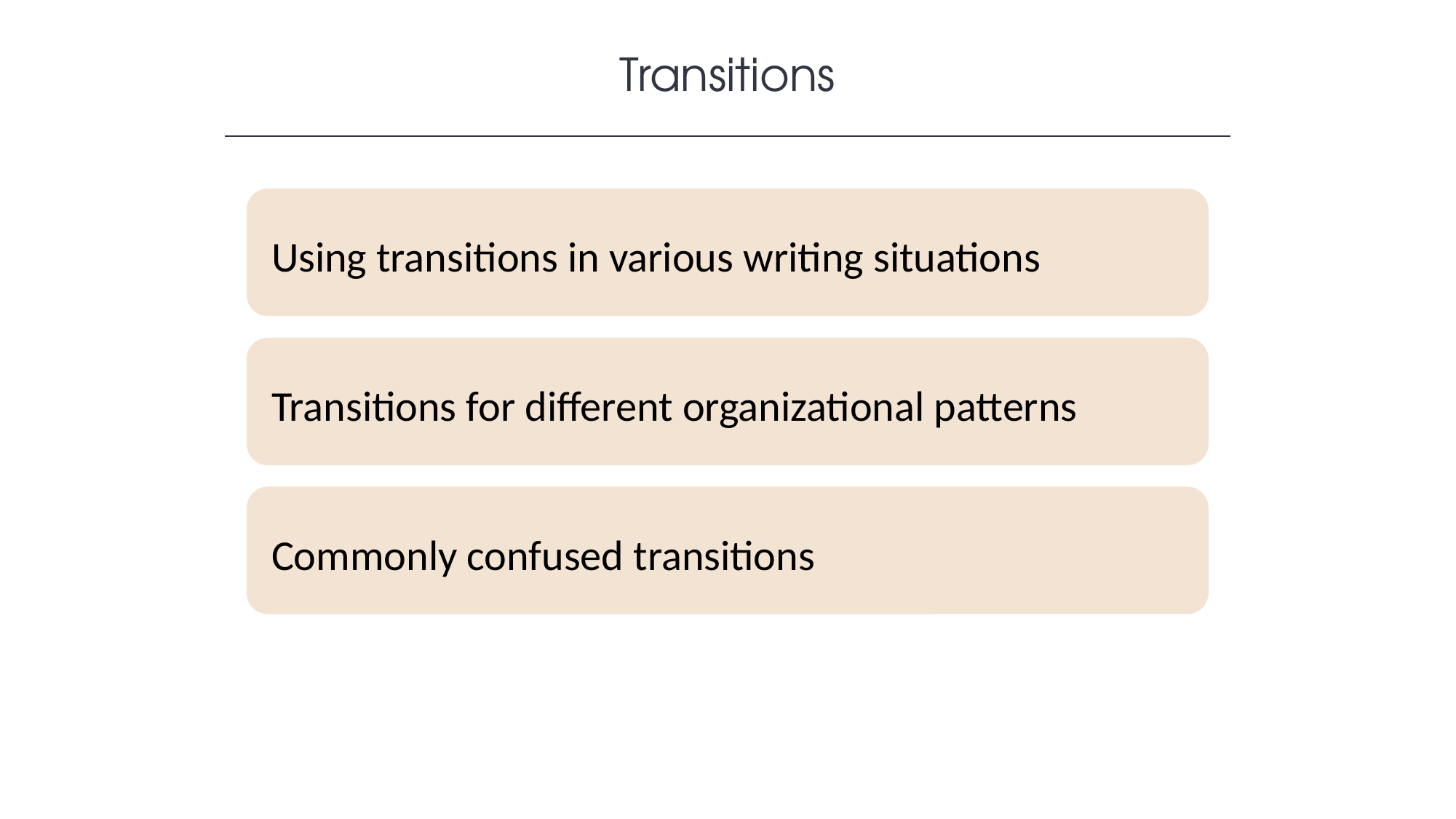

Transitions
HAWKES LEARNING

Using transitions in various writing situations

Transitions for different organizational patterns

Commonly confused transitions